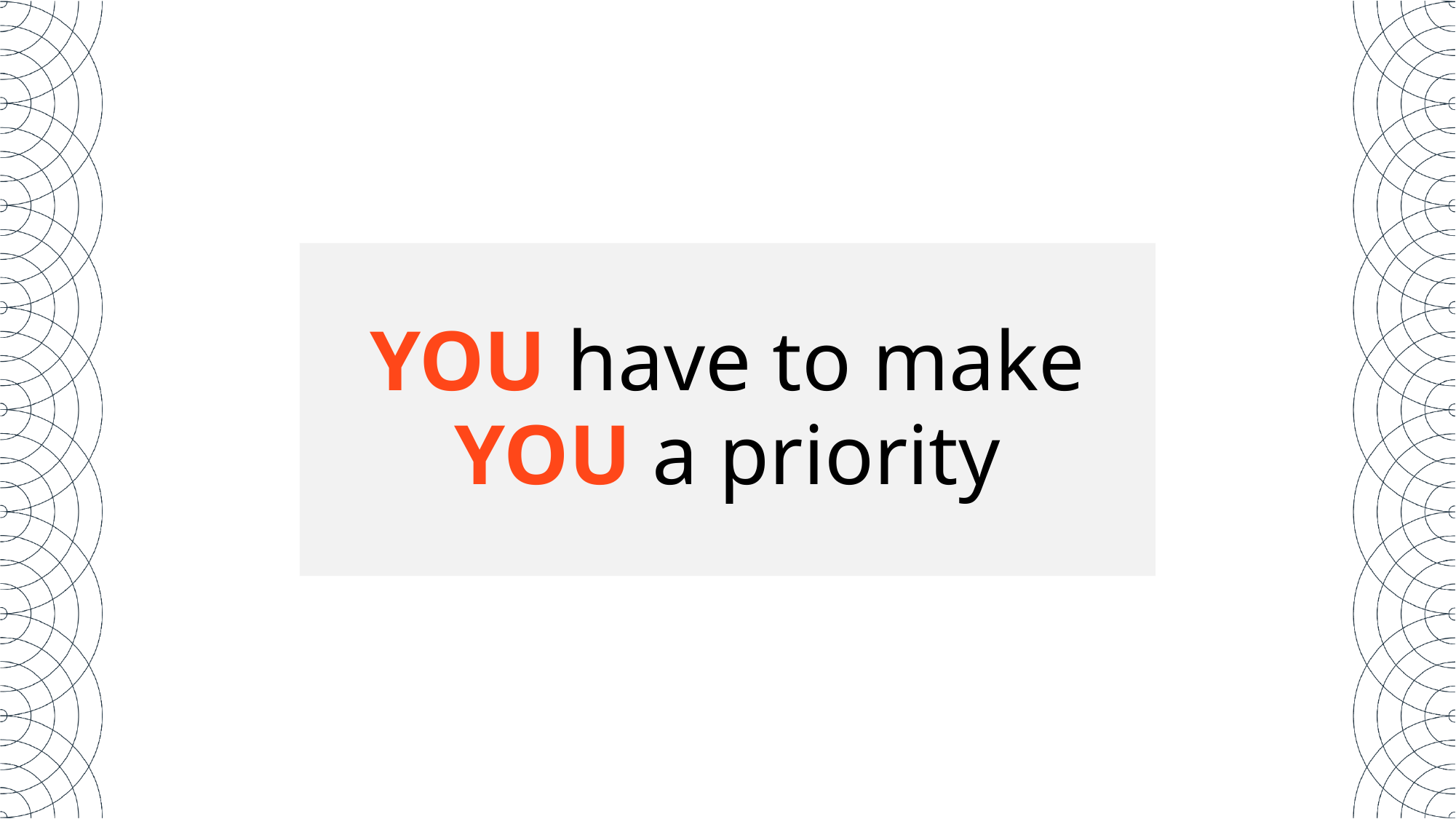

YOU have to make YOU a priority